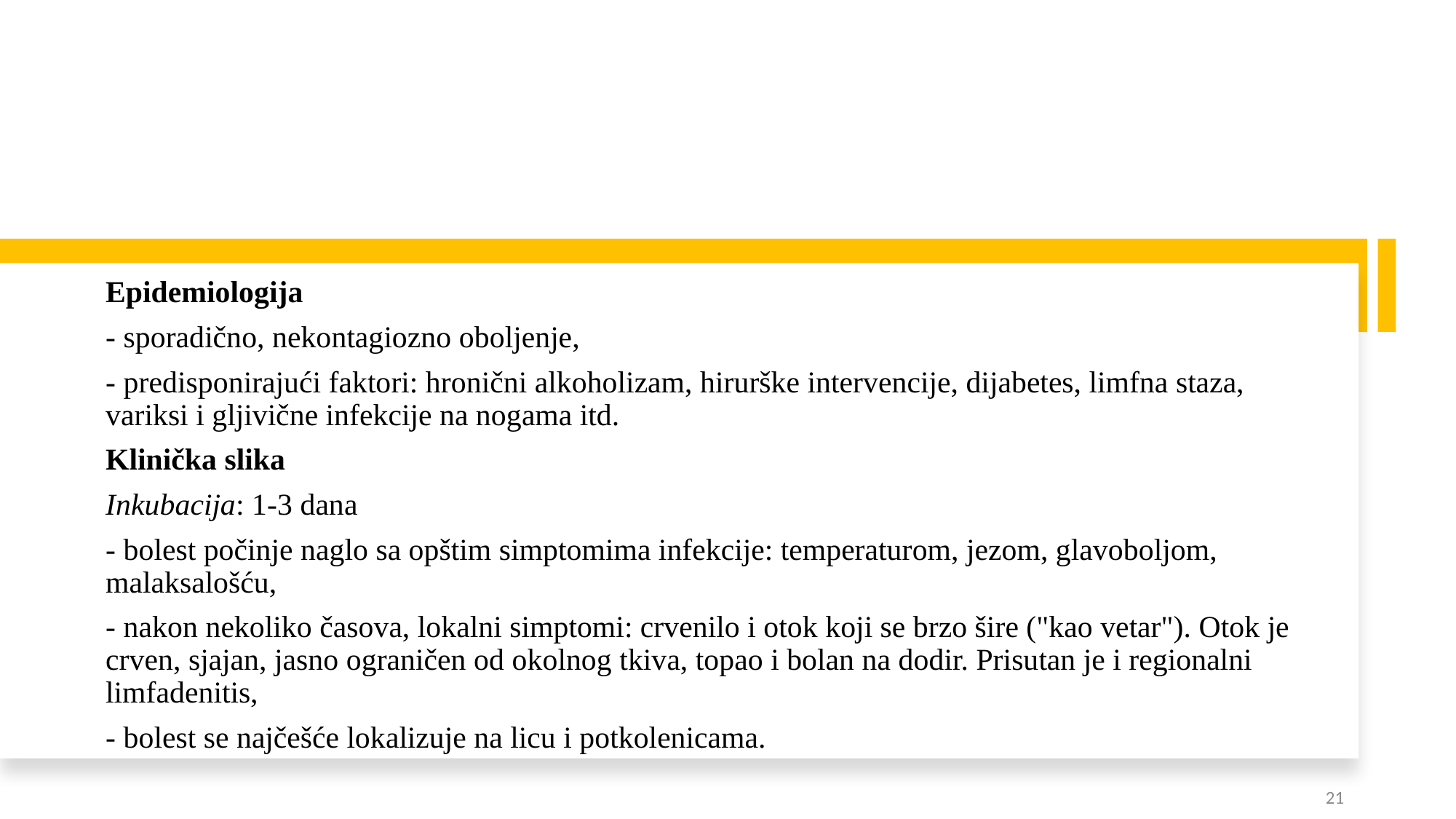

Epidemiologija
- sporadično, nekontagiozno oboljenje,
- predisponirajući faktori: hronični alkoholizam, hirurške intervencije, dijabetes, limfna staza, variksi i gljivične infekcije na nogama itd.
Klinička slika
Inkubacija: 1-3 dana
- bolest počinje naglo sa opštim simptomima infekcije: temperaturom, jezom, glavoboljom, malaksalošću,
- nakon nekoliko časova, lokalni simptomi: crvenilo i otok koji se brzo šire ("kao vetar"). Otok je crven, sjajan, jasno ograničen od okolnog tkiva, topao i bolan na dodir. Prisutan je i regionalni limfadenitis,
- bolest se najčešće lokalizuje na licu i potkolenicama.
21